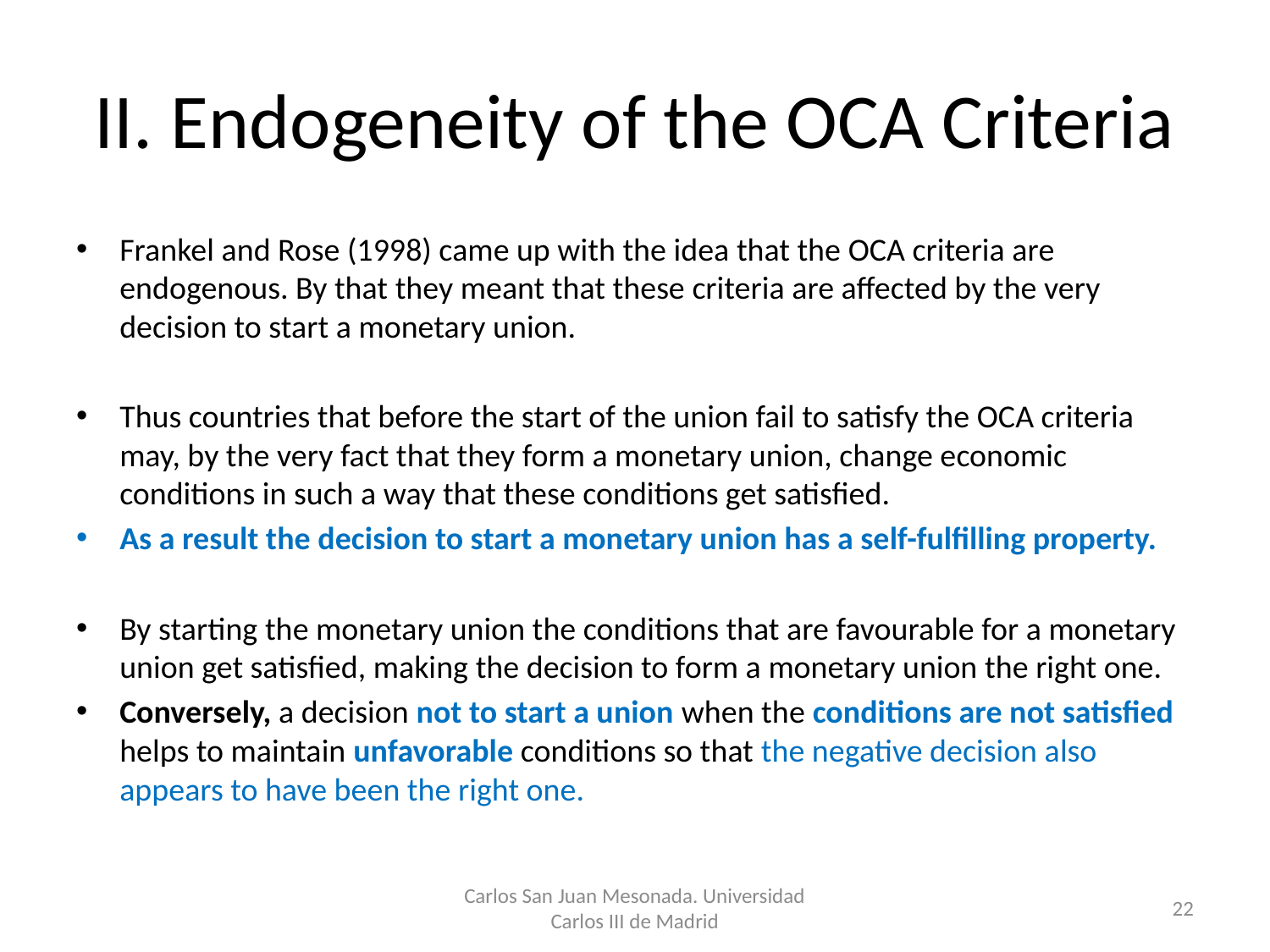

# II. Endogeneity of the OCA Criteria
Frankel and Rose (1998) came up with the idea that the OCA criteria are endogenous. By that they meant that these criteria are affected by the very decision to start a monetary union.

Thus countries that before the start of the union fail to satisfy the OCA criteria may, by the very fact that they form a monetary union, change economic conditions in such a way that these conditions get satisfied.
As a result the decision to start a monetary union has a self-fulfilling property.

By starting the monetary union the conditions that are favourable for a monetary union get satisfied, making the decision to form a monetary union the right one.
Conversely, a decision not to start a union when the conditions are not satisfied helps to maintain unfavorable conditions so that the negative decision also appears to have been the right one.
Carlos San Juan Mesonada. Universidad Carlos III de Madrid
22